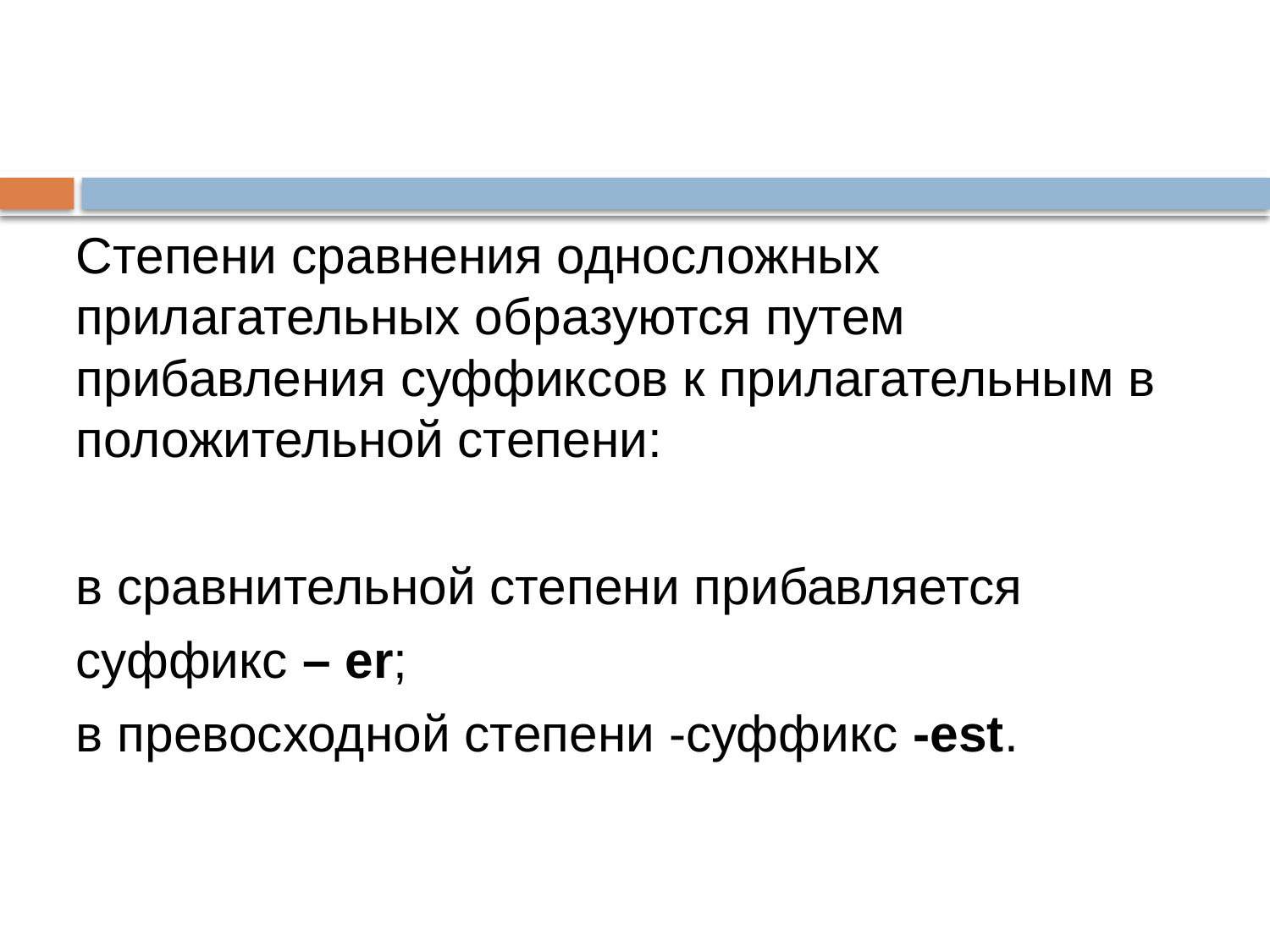

Степени сравнения односложных прилагательных образуются путем прибавления суффиксов к прилагательным в положительной степени:

в сравнительной степени прибавляется
суффикс – еr;
в превосходной степени -суффикс -est.